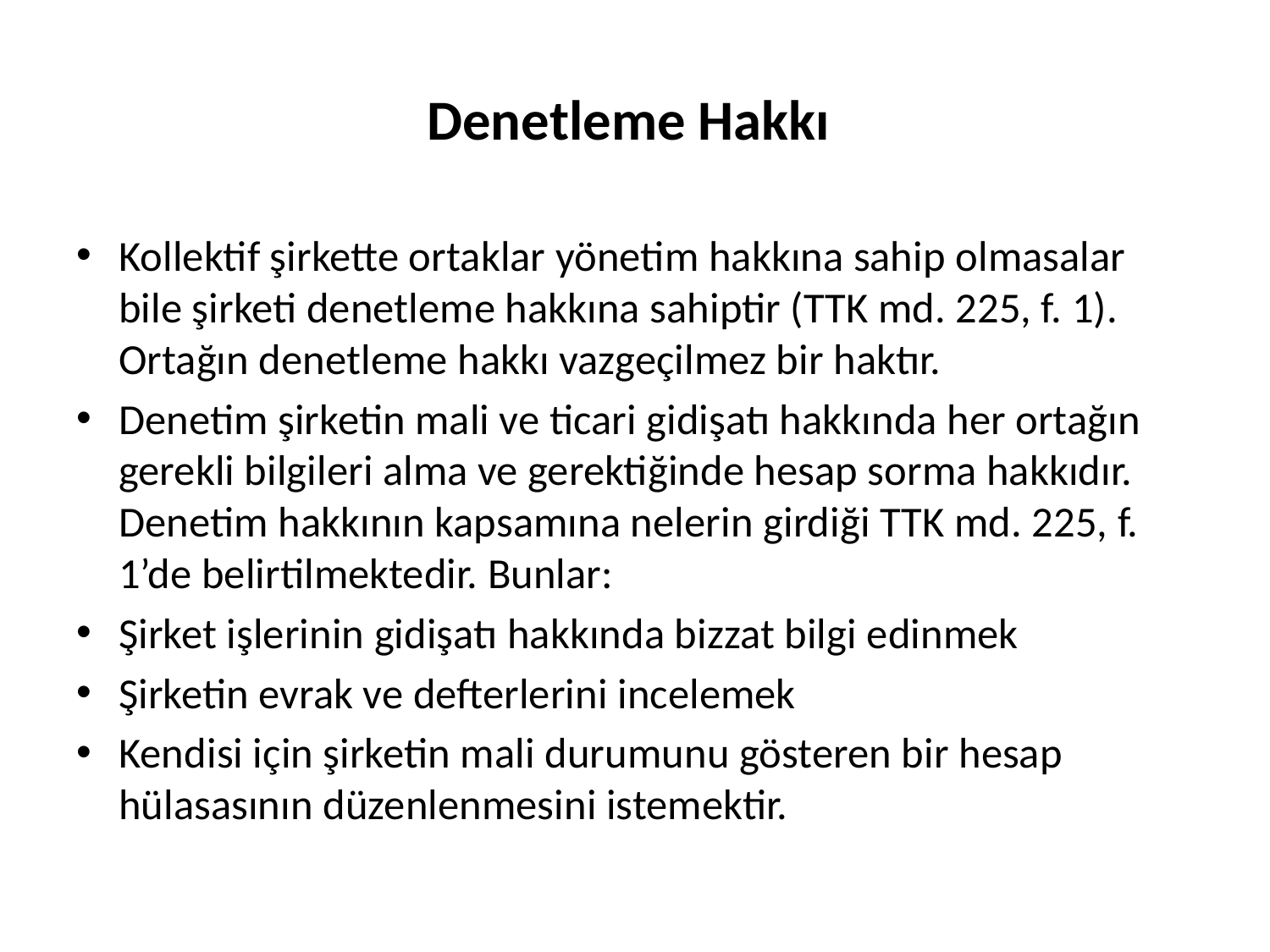

# Denetleme Hakkı
Kollektif şirkette ortaklar yönetim hakkına sahip olmasalar bile şirketi denetleme hakkına sahiptir (TTK md. 225, f. 1). Ortağın denetleme hakkı vazgeçilmez bir haktır.
Denetim şirketin mali ve ticari gidişatı hakkında her ortağın gerekli bilgileri alma ve gerektiğinde hesap sorma hakkıdır. Denetim hakkının kapsamına nelerin girdiği TTK md. 225, f. 1’de belirtilmektedir. Bunlar:
Şirket işlerinin gidişatı hakkında bizzat bilgi edinmek
Şirketin evrak ve defterlerini incelemek
Kendisi için şirketin mali durumunu gösteren bir hesap hülasasının düzenlenmesini istemektir.